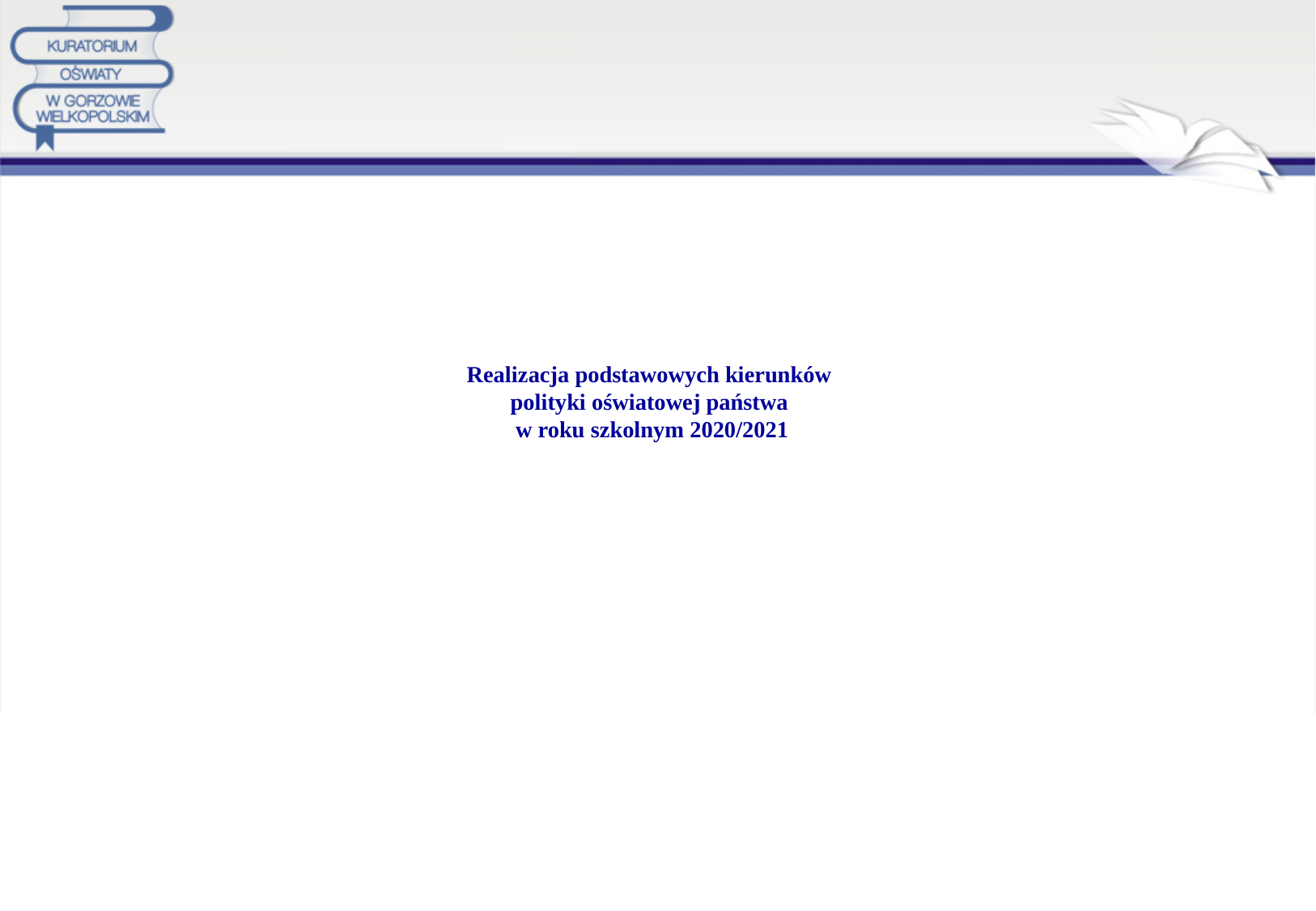

# Realizacja podstawowych kierunków polityki oświatowej państwa w roku szkolnym 2020/2021